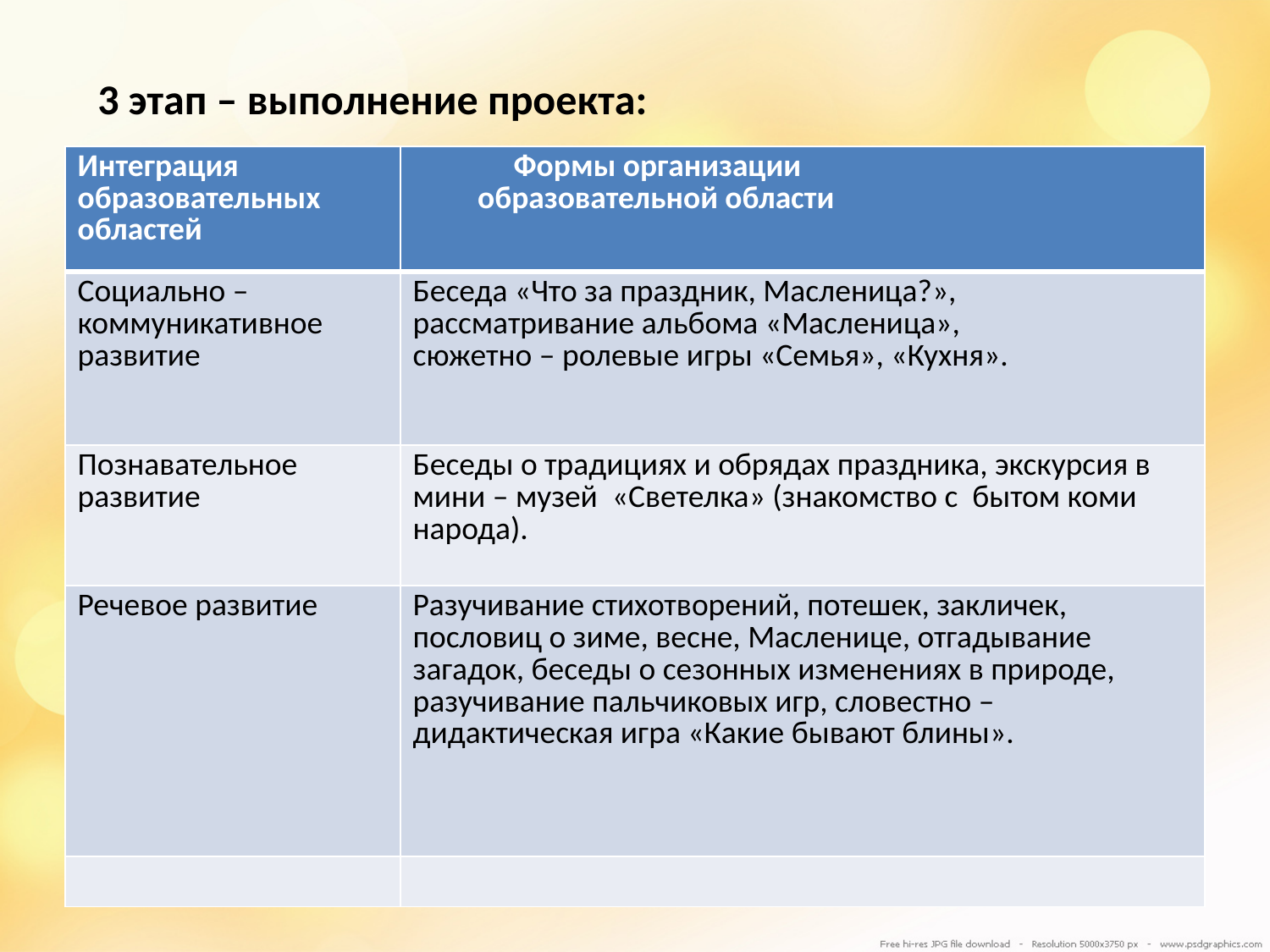

# 3 этап – выполнение проекта:
| Интеграция образовательных областей | Формы организации образовательной области |
| --- | --- |
| Социально – коммуникативное развитие | Беседа «Что за праздник, Масленица?», рассматривание альбома «Масленица», сюжетно – ролевые игры «Семья», «Кухня». |
| Познавательное развитие | Беседы о традициях и обрядах праздника, экскурсия в мини – музей «Светелка» (знакомство с бытом коми народа). |
| Речевое развитие | Разучивание стихотворений, потешек, закличек, пословиц о зиме, весне, Масленице, отгадывание загадок, беседы о сезонных изменениях в природе, разучивание пальчиковых игр, словестно – дидактическая игра «Какие бывают блины». |
|  |  |